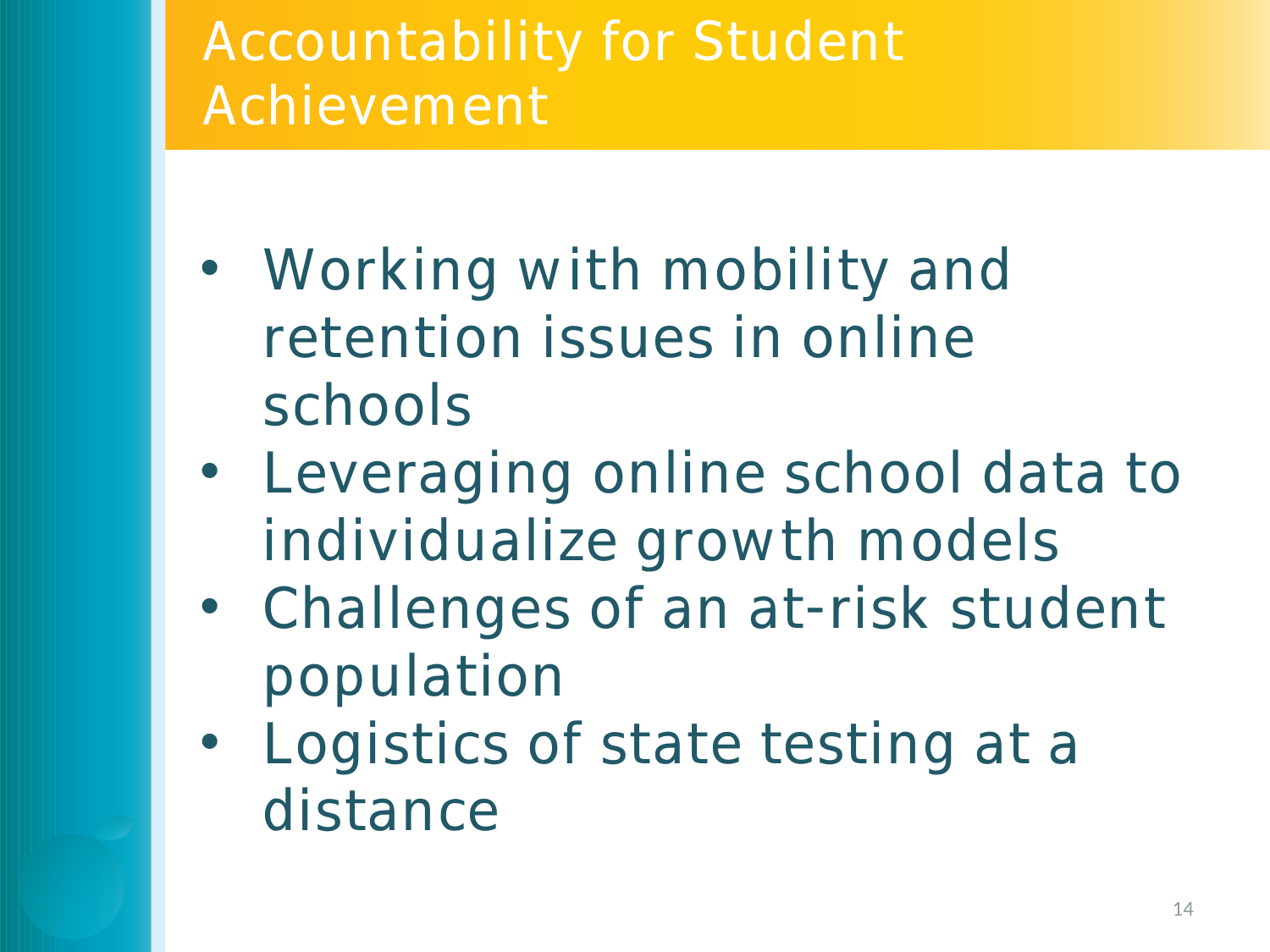

# Accountability for Student Achievement
Working with mobility and retention issues in online schools
Leveraging online school data to individualize growth models
Challenges of an at-risk student population
Logistics of state testing at a distance
14